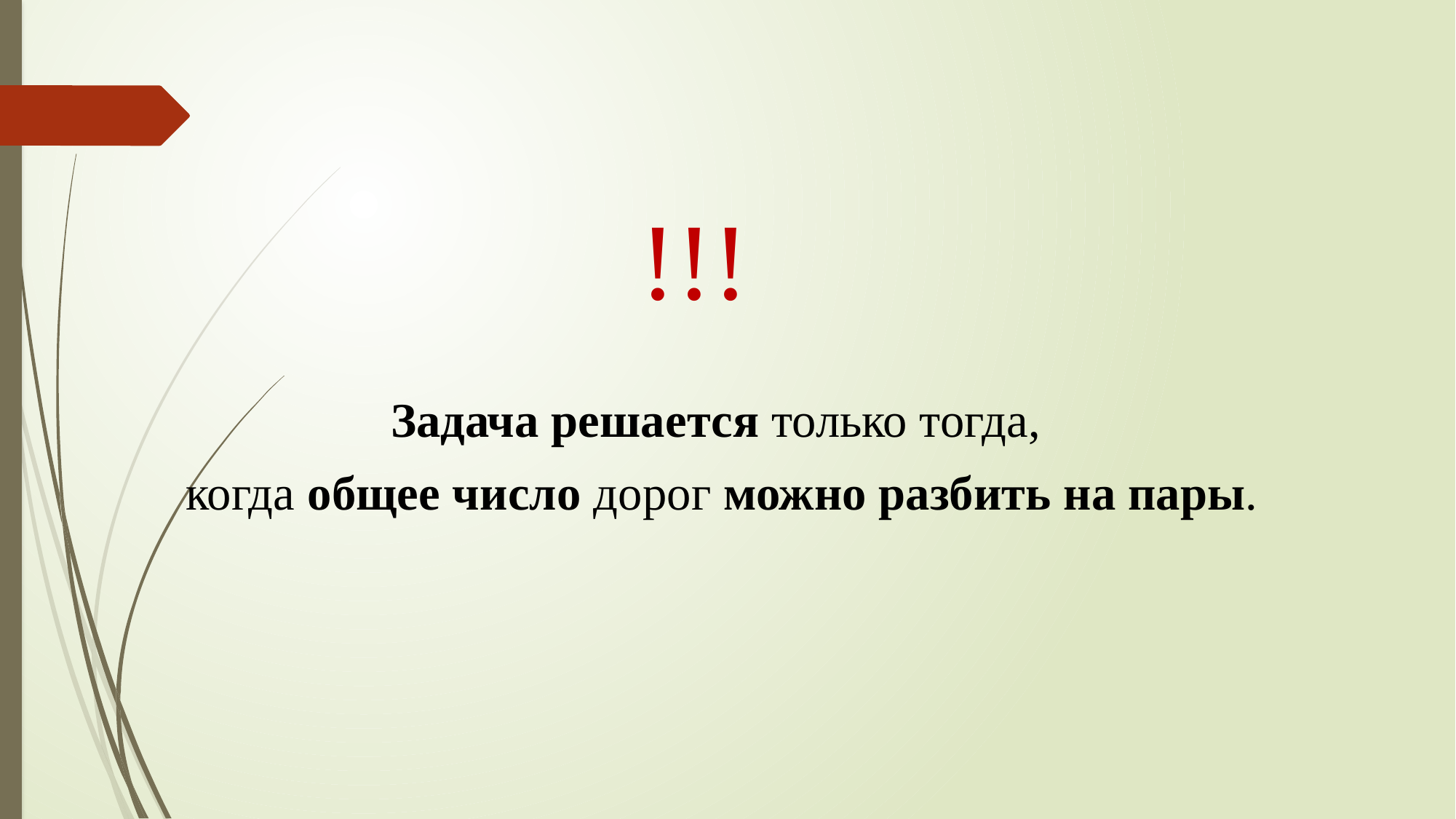

!!!

Задача решается только тогда,
когда общее число дорог можно разбить на пары.